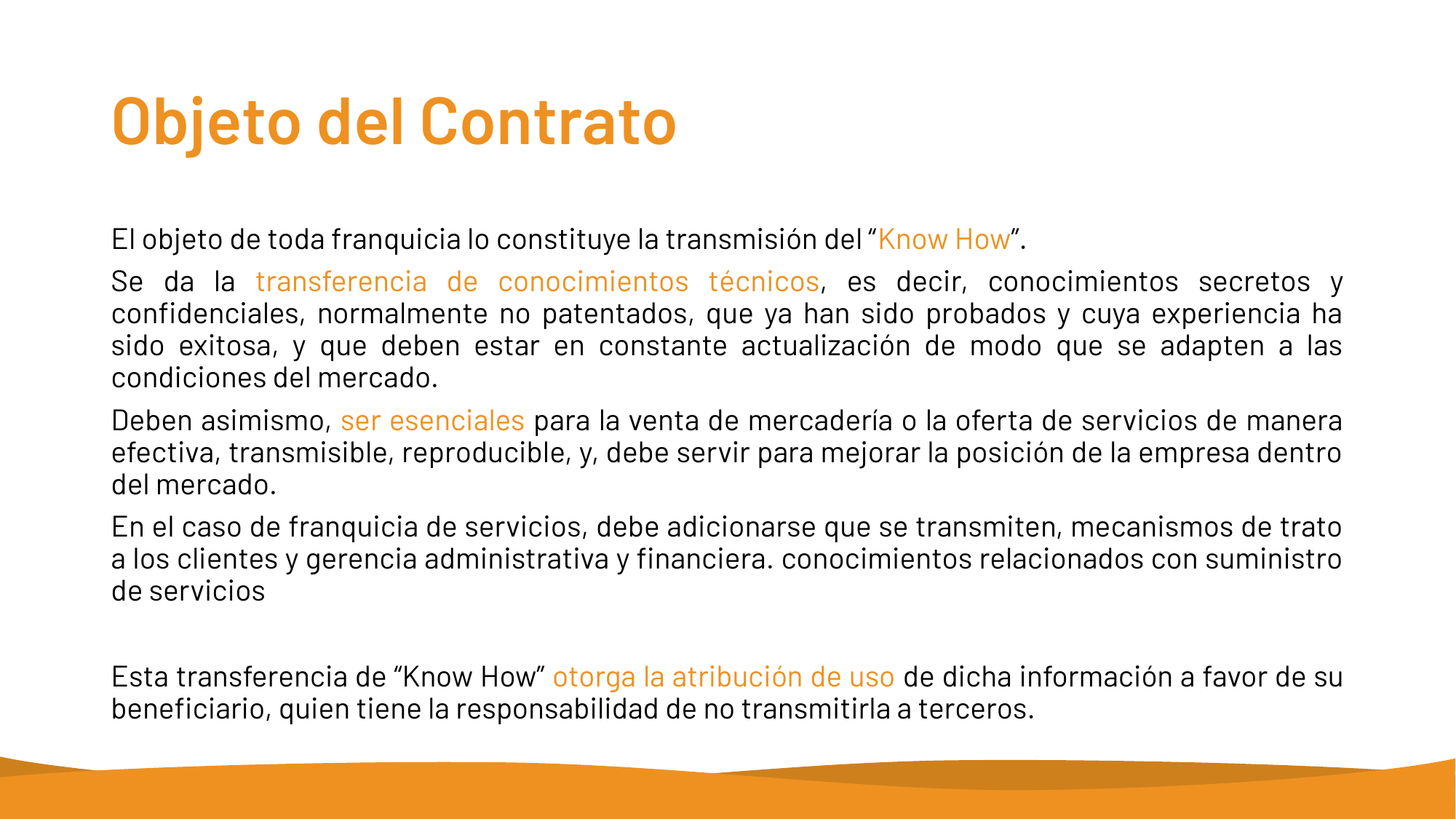

# Objeto del Contrato
El objeto de toda franquicia lo constituye la transmisión del “Know How”.
Se da la transferencia de conocimientos técnicos, es decir, conocimientos secretos y confidenciales, normalmente no patentados, que ya han sido probados y cuya experiencia ha sido exitosa, y que deben estar en constante actualización de modo que se adapten a las condiciones del mercado.
Deben asimismo, ser esenciales para la venta de mercadería o la oferta de servicios de manera efectiva, transmisible, reproducible, y, debe servir para mejorar la posición de la empresa dentro del mercado.
En el caso de franquicia de servicios, debe adicionarse que se transmiten, mecanismos de trato a los clientes y gerencia administrativa y financiera. conocimientos relacionados con suministro de servicios

Esta transferencia de “Know How” otorga la atribución de uso de dicha información a favor de su beneficiario, quien tiene la responsabilidad de no transmitirla a terceros.